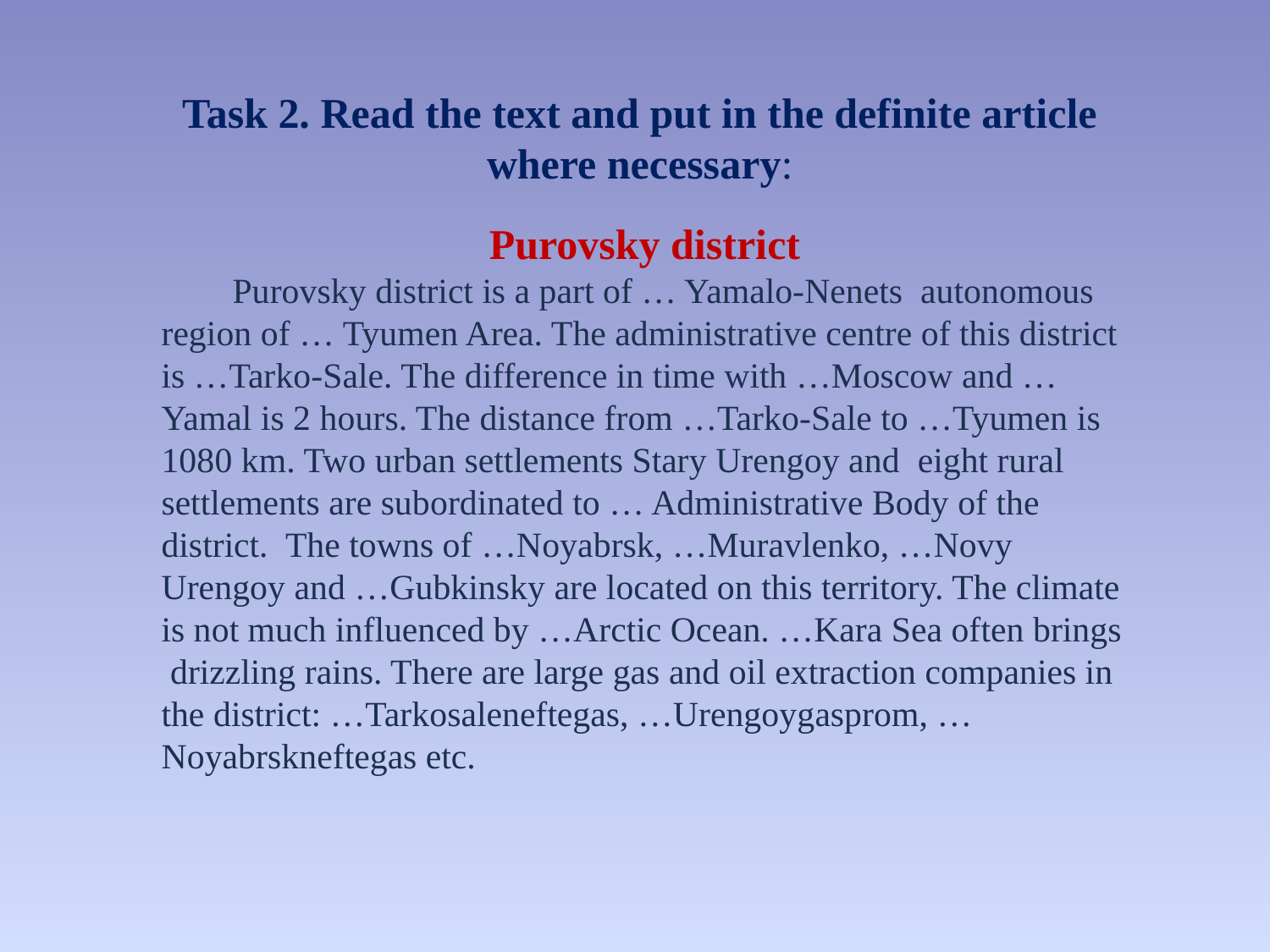

Task 2. Read the text and put in the definite article where necessary:
 Purovsky district
        Purovsky district is a part of … Yamalo-Nenets  autonomous region of … Tyumen Area. The administrative centre of this district is …Tarko-Sale. The difference in time with …Moscow and … Yamal is 2 hours. The distance from …Tarko-Sale to …Tyumen is 1080 km. Two urban settlements Stary Urengoy and  eight rural settlements are subordinated to … Administrative Body of the district.  The towns of …Noyabrsk, …Muravlenko, …Novy Urengoy and …Gubkinsky are located on this territory. The climate is not much influenced by …Arctic Ocean. …Kara Sea often brings  drizzling rains. There are large gas and oil extraction companies in the district: …Tarkosaleneftegas, …Urengoygasprom, … Noyabrskneftegas etc.